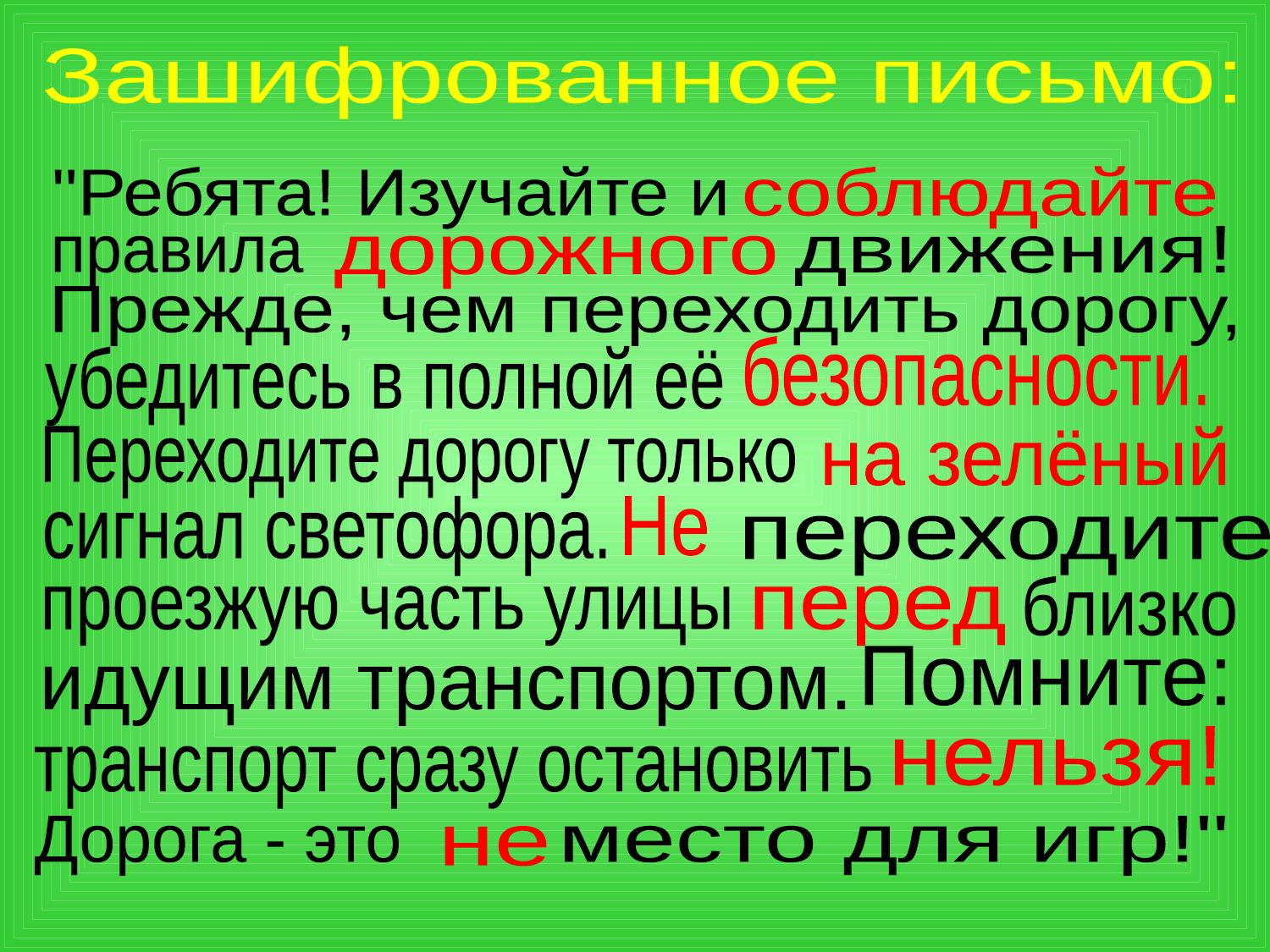

Зашифрованное письмо:
"Ребята! Изучайте и
соблюдайте
движения!
правила
дорожного
Прежде, чем переходить дорогу,
безопасности.
убедитесь в полной её
Переходите дорогу только
на зелёный
сигнал светофора.
Не
переходите
близко
проезжую часть улицы
перед
Помните:
идущим транспортом.
нельзя!
транспорт сразу остановить
Дорога - это
место для игр!"
не